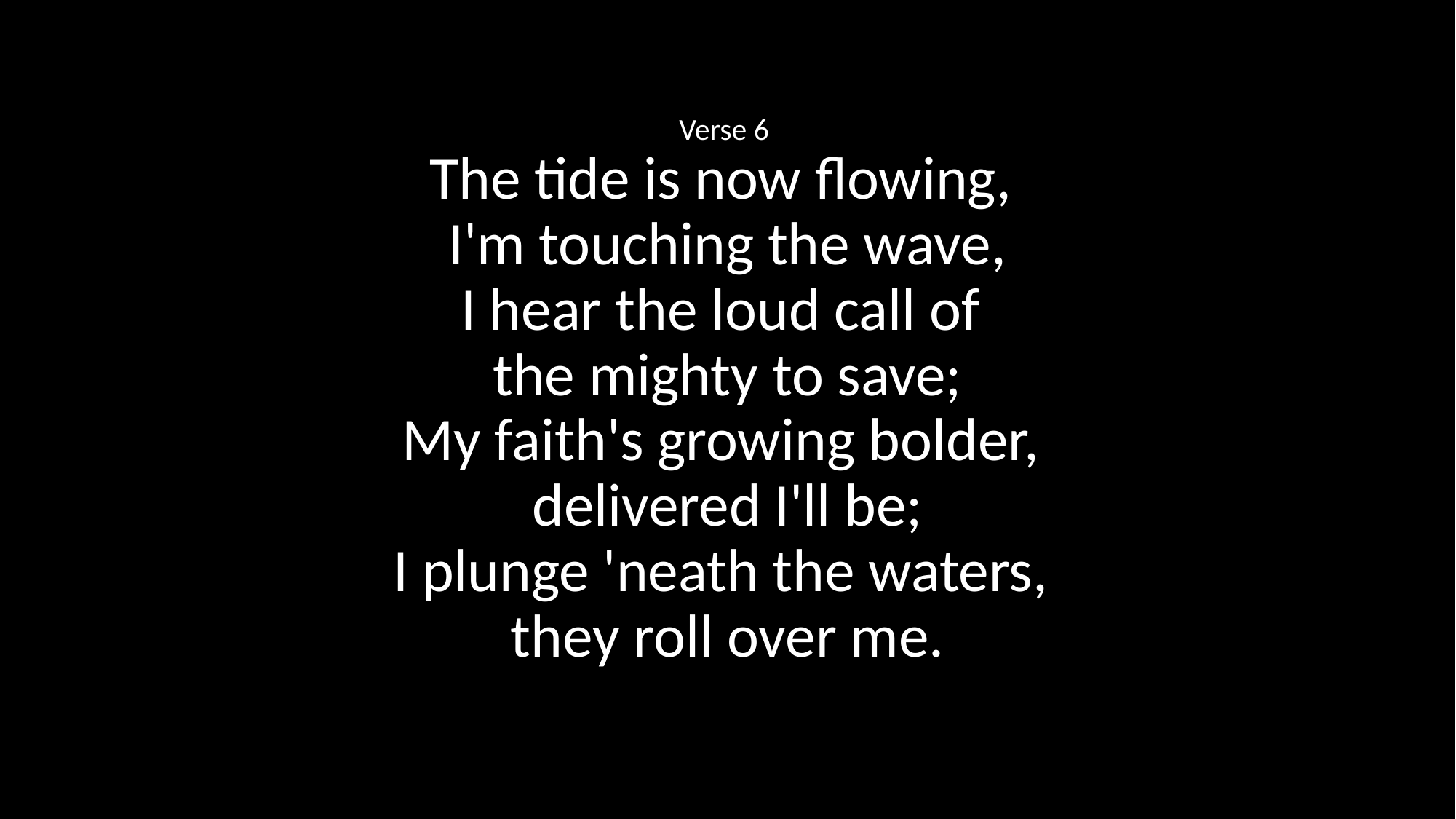

Verse 6
The tide is now flowing,
I'm touching the wave,
I hear the loud call of
the mighty to save;
My faith's growing bolder,
delivered I'll be;
I plunge 'neath the waters,
they roll over me.